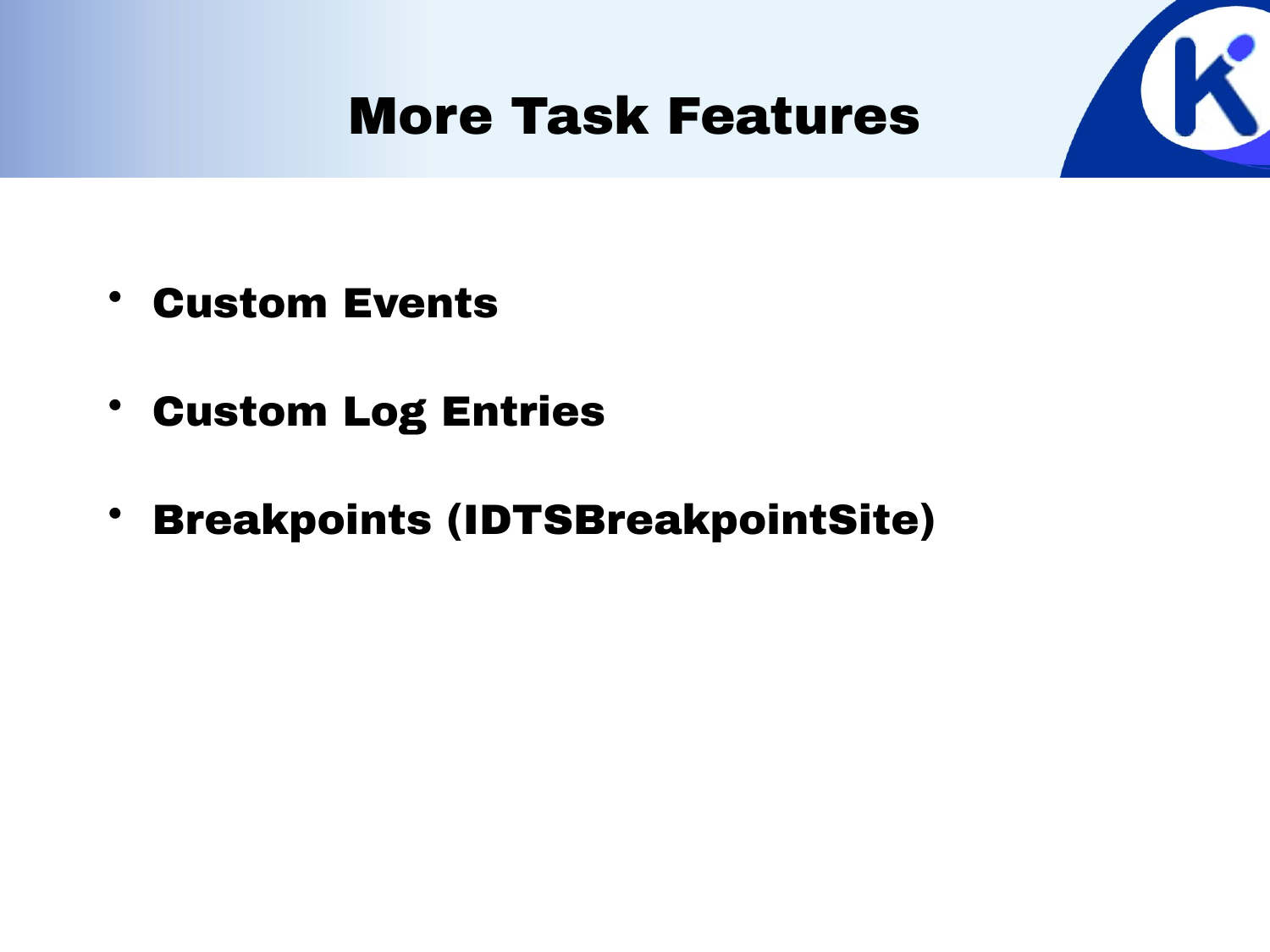

# More Task Features
Custom Events

Custom Log Entries

Breakpoints (IDTSBreakpointSite)